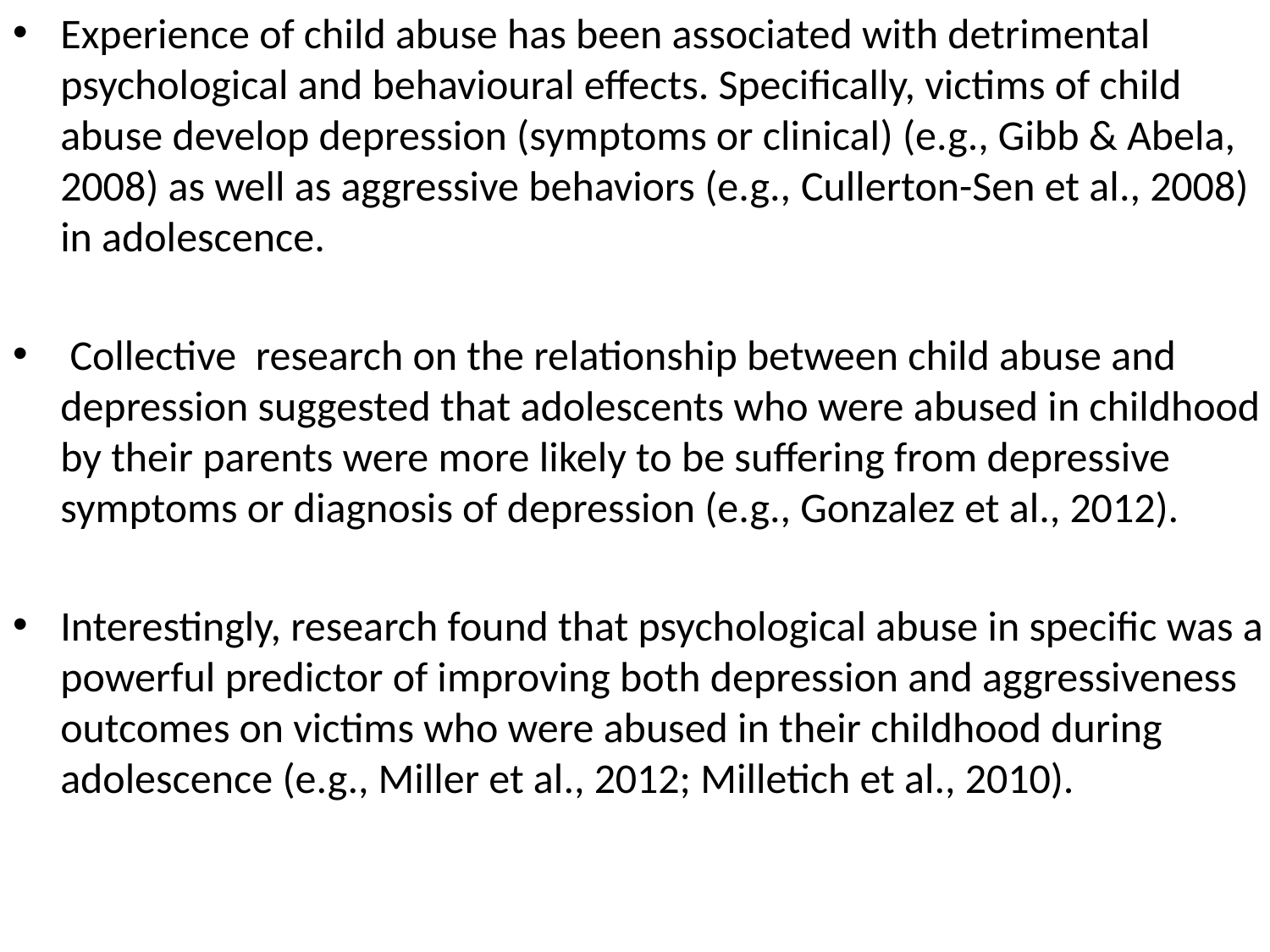

Experience of child abuse has been associated with detrimental psychological and behavioural effects. Specifically, victims of child abuse develop depression (symptoms or clinical) (e.g., Gibb & Abela, 2008) as well as aggressive behaviors (e.g., Cullerton-Sen et al., 2008) in adolescence.

 Collective  research on the relationship between child abuse and depression suggested that adolescents who were abused in childhood by their parents were more likely to be suffering from depressive symptoms or diagnosis of depression (e.g., Gonzalez et al., 2012).

Interestingly, research found that psychological abuse in specific was a powerful predictor of improving both depression and aggressiveness outcomes on victims who were abused in their childhood during adolescence (e.g., Miller et al., 2012; Milletich et al., 2010).